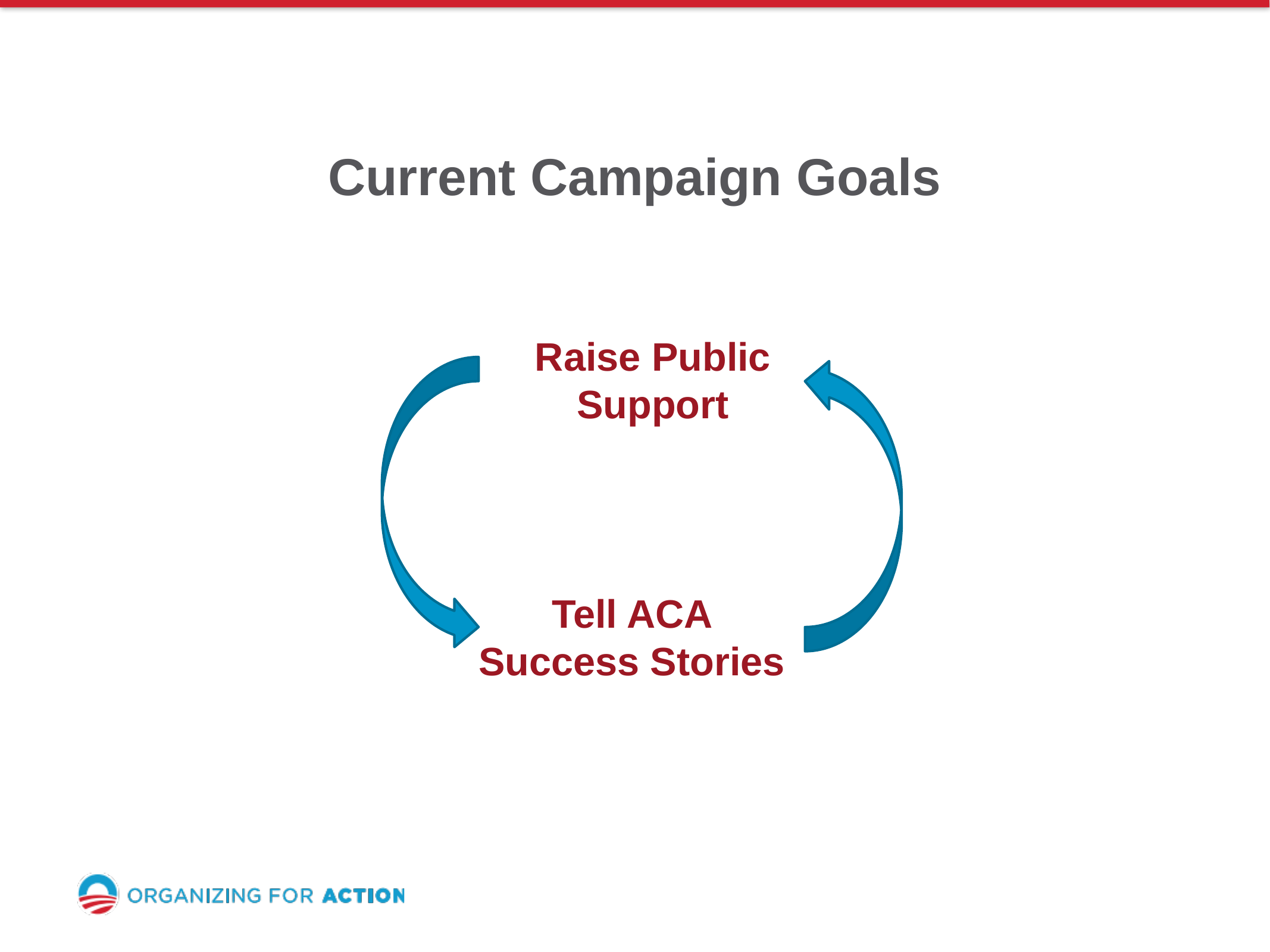

# Current Campaign Goals
Raise Public Support

Tell ACA Success Stories